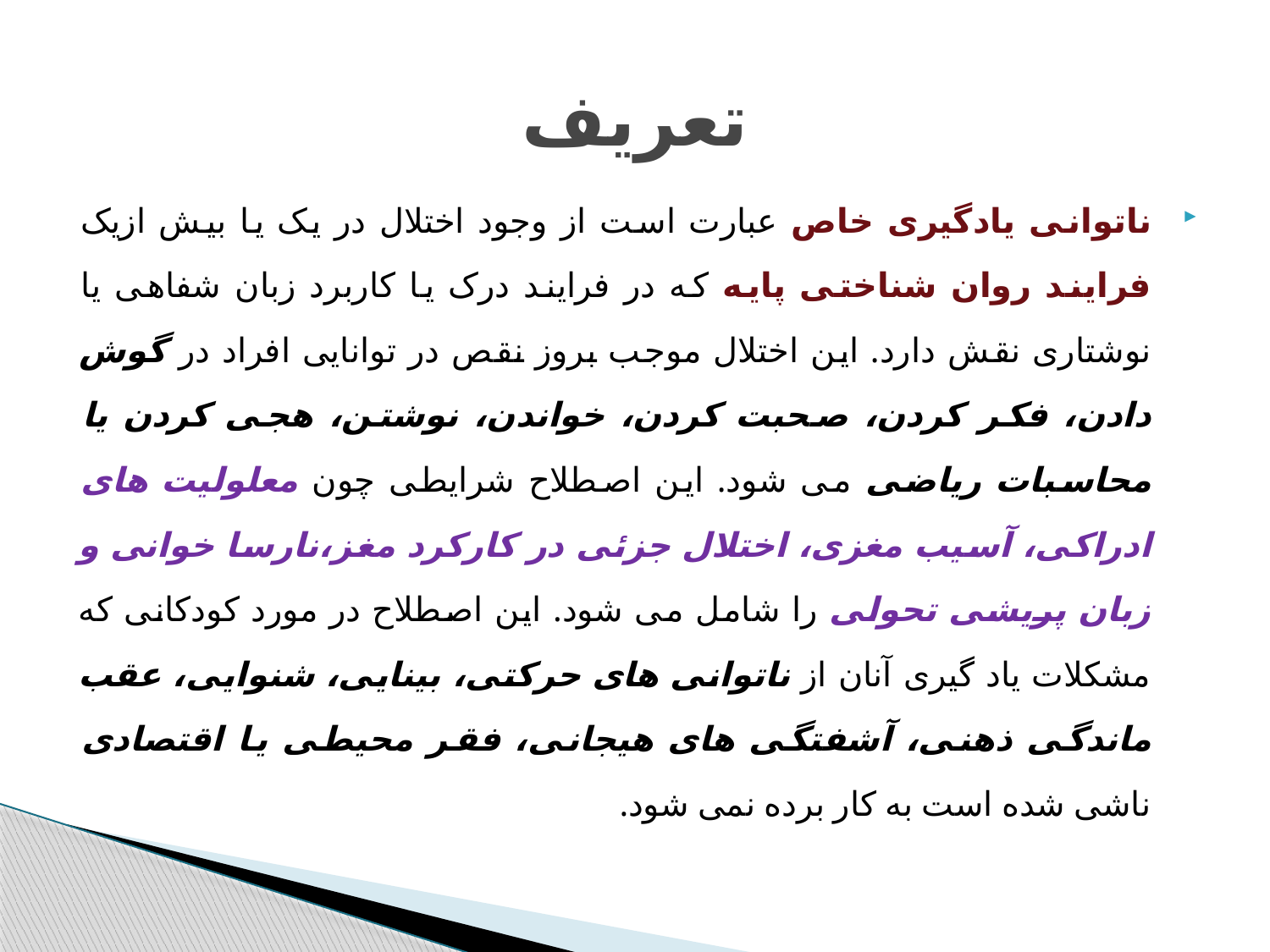

# تعریف
ناتوانی یادگیری خاص عبارت است از وجود اختلال در یک یا بیش ازیک فرایند روان شناختی پایه که در فرایند درک یا کاربرد زبان شفاهی یا نوشتاری نقش دارد. این اختلال موجب بروز نقص در توانایی افراد در گوش دادن، فکر کردن، صحبت کردن، خواندن، نوشتن، هجی کردن یا محاسبات ریاضی می شود. این اصطلاح شرایطی چون معلولیت های ادراکی، آسیب مغزی، اختلال جزئی در کارکرد مغز،نارسا خوانی و زبان پریشی تحولی را شامل می شود. این اصطلاح در مورد کودکانی که مشکلات یاد گیری آنان از ناتوانی های حرکتی، بینایی، شنوایی، عقب ماندگی ذهنی، آشفتگی های هیجانی، فقر محیطی یا اقتصادی ناشی شده است به کار برده نمی شود.